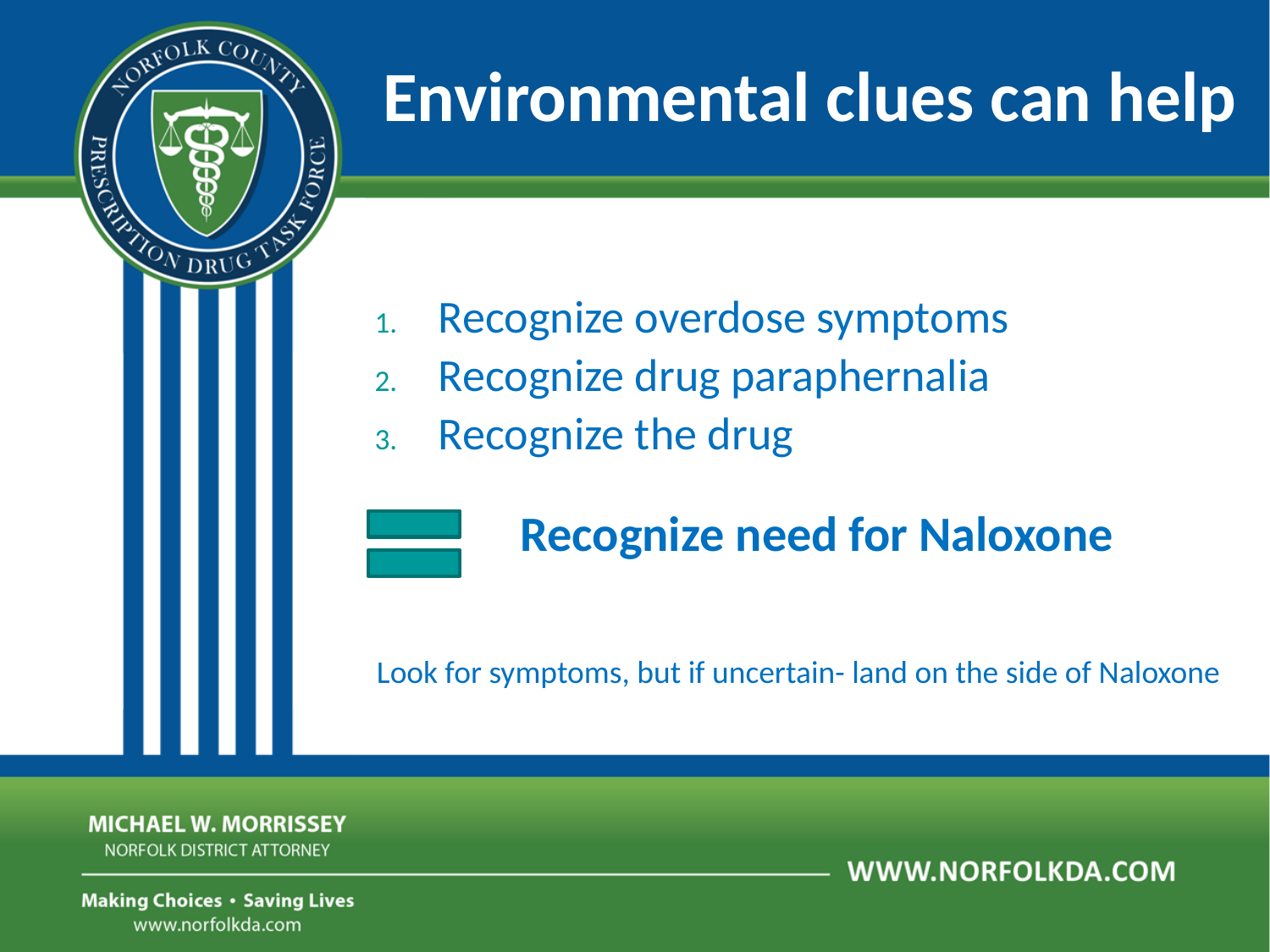

Environmental clues can help
Recognize overdose symptoms
Recognize drug paraphernalia
Recognize the drug

Recognize need for Naloxone
Look for symptoms, but if uncertain- land on the side of Naloxone